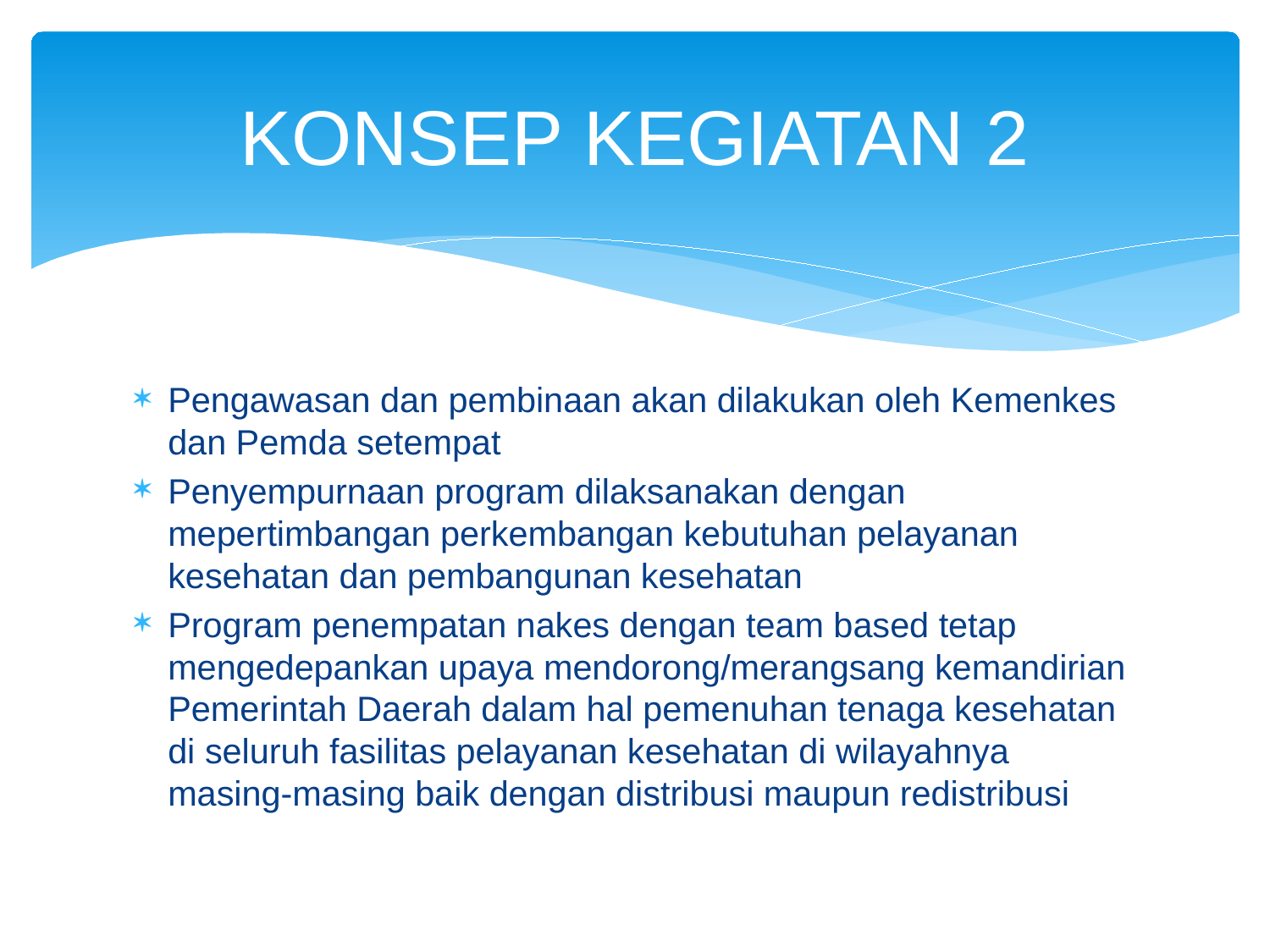

# KONSEP KEGIATAN 2
Pengawasan dan pembinaan akan dilakukan oleh Kemenkes dan Pemda setempat
Penyempurnaan program dilaksanakan dengan mepertimbangan perkembangan kebutuhan pelayanan kesehatan dan pembangunan kesehatan
Program penempatan nakes dengan team based tetap mengedepankan upaya mendorong/merangsang kemandirian Pemerintah Daerah dalam hal pemenuhan tenaga kesehatan di seluruh fasilitas pelayanan kesehatan di wilayahnya masing-masing baik dengan distribusi maupun redistribusi